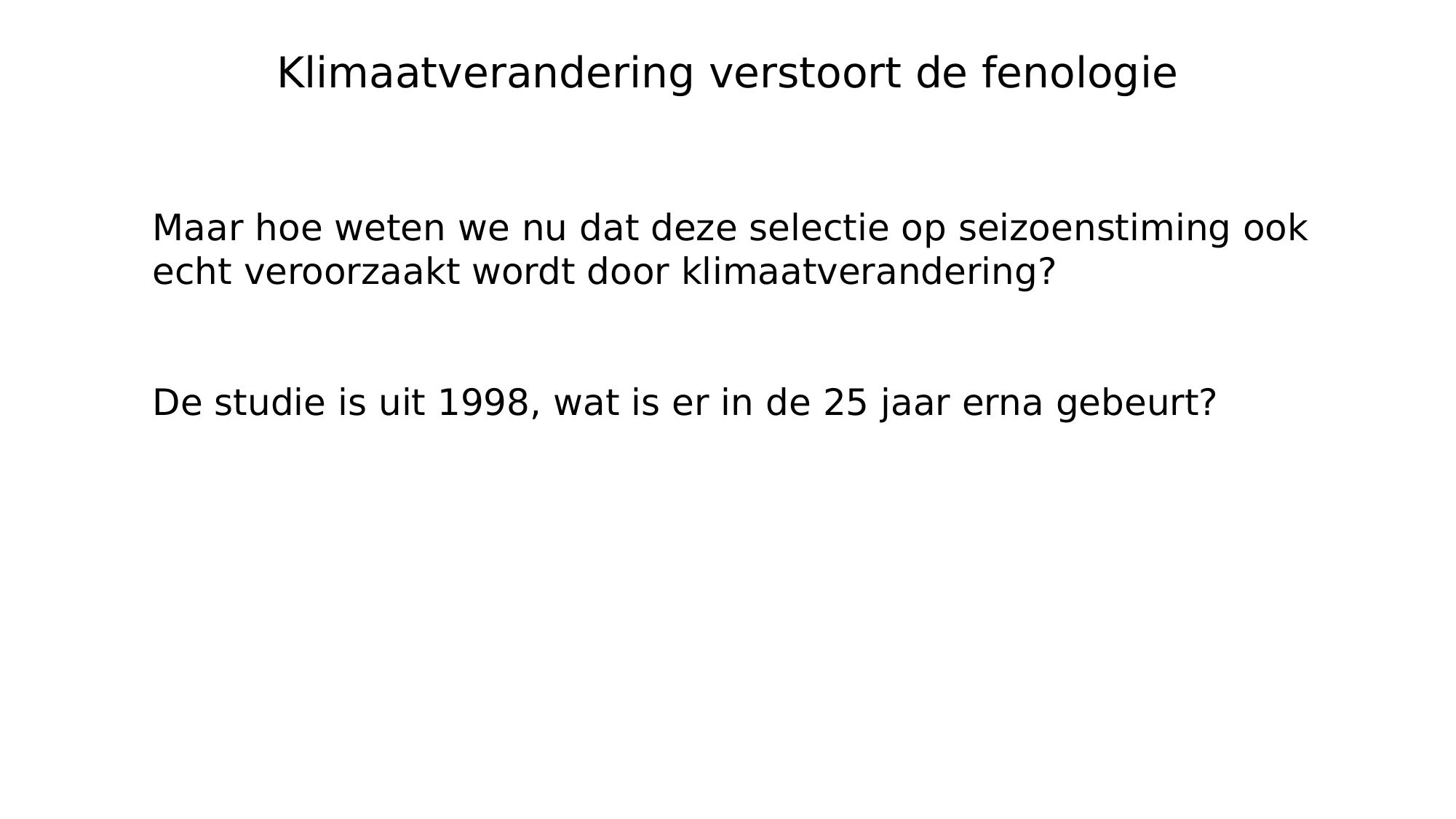

Klimaatverandering verstoort de fenologie
Maar hoe weten we nu dat deze selectie op seizoenstiming ook echt veroorzaakt wordt door klimaatverandering?

De studie is uit 1998, wat is er in de 25 jaar erna gebeurt?